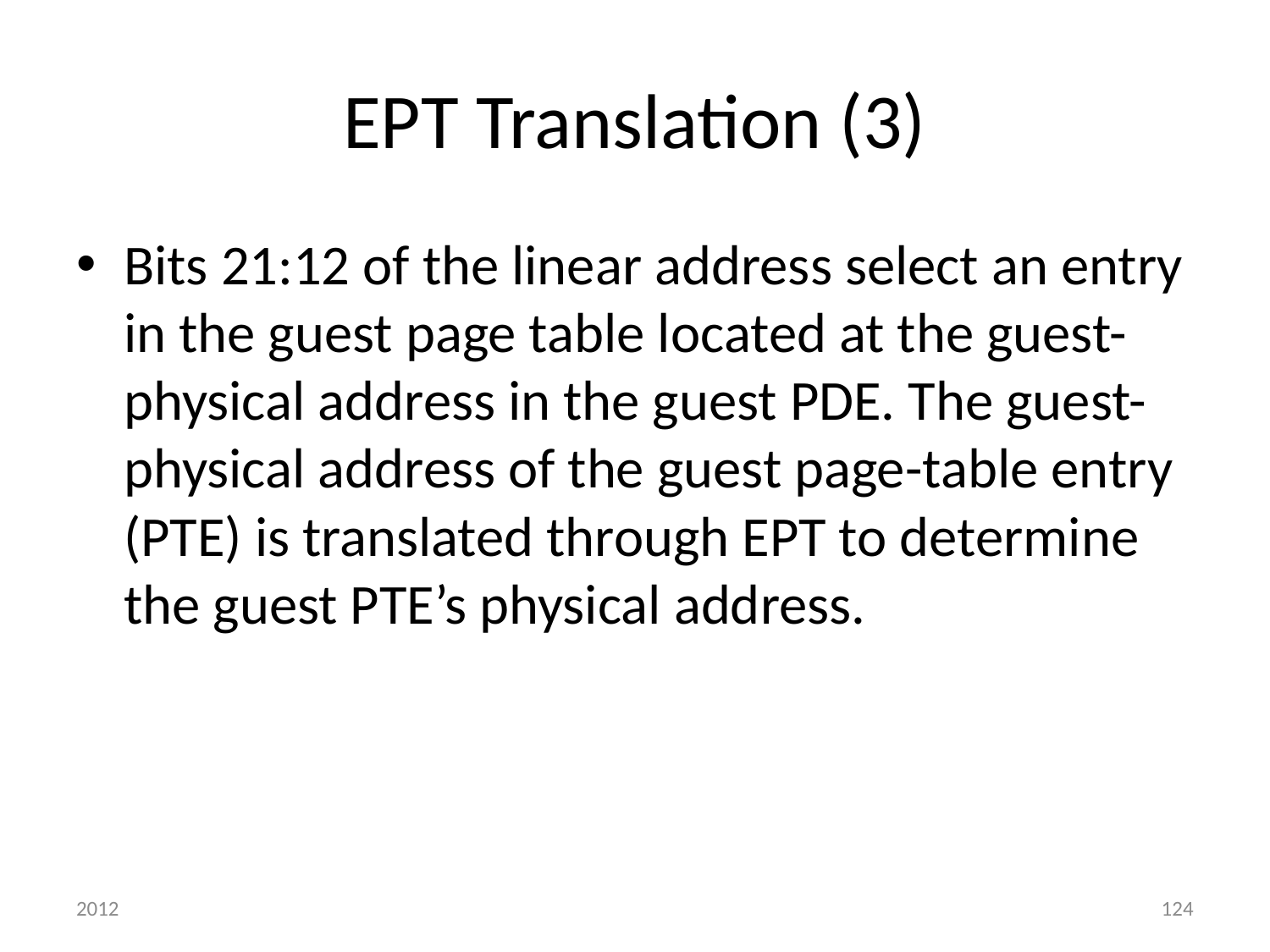

# EPT Translation (3)
Bits 21:12 of the linear address select an entry in the guest page table located at the guest-physical address in the guest PDE. The guest-physical address of the guest page-table entry (PTE) is translated through EPT to determine the guest PTE’s physical address.
2012

124